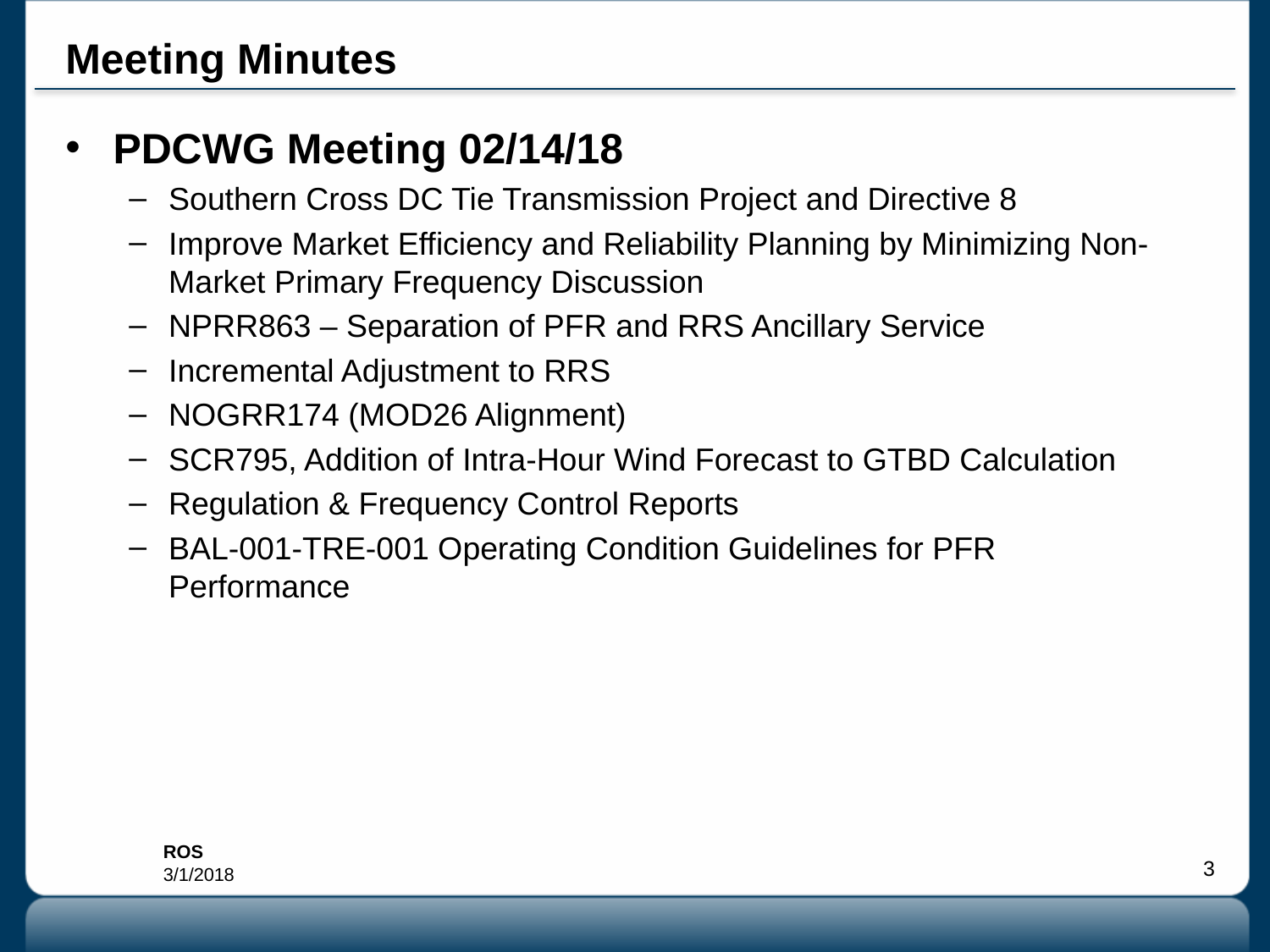

# Meeting Minutes
PDCWG Meeting 02/14/18
Southern Cross DC Tie Transmission Project and Directive 8
Improve Market Efficiency and Reliability Planning by Minimizing Non-Market Primary Frequency Discussion
NPRR863 – Separation of PFR and RRS Ancillary Service
Incremental Adjustment to RRS
NOGRR174 (MOD26 Alignment)
SCR795, Addition of Intra-Hour Wind Forecast to GTBD Calculation
Regulation & Frequency Control Reports
BAL-001-TRE-001 Operating Condition Guidelines for PFR Performance